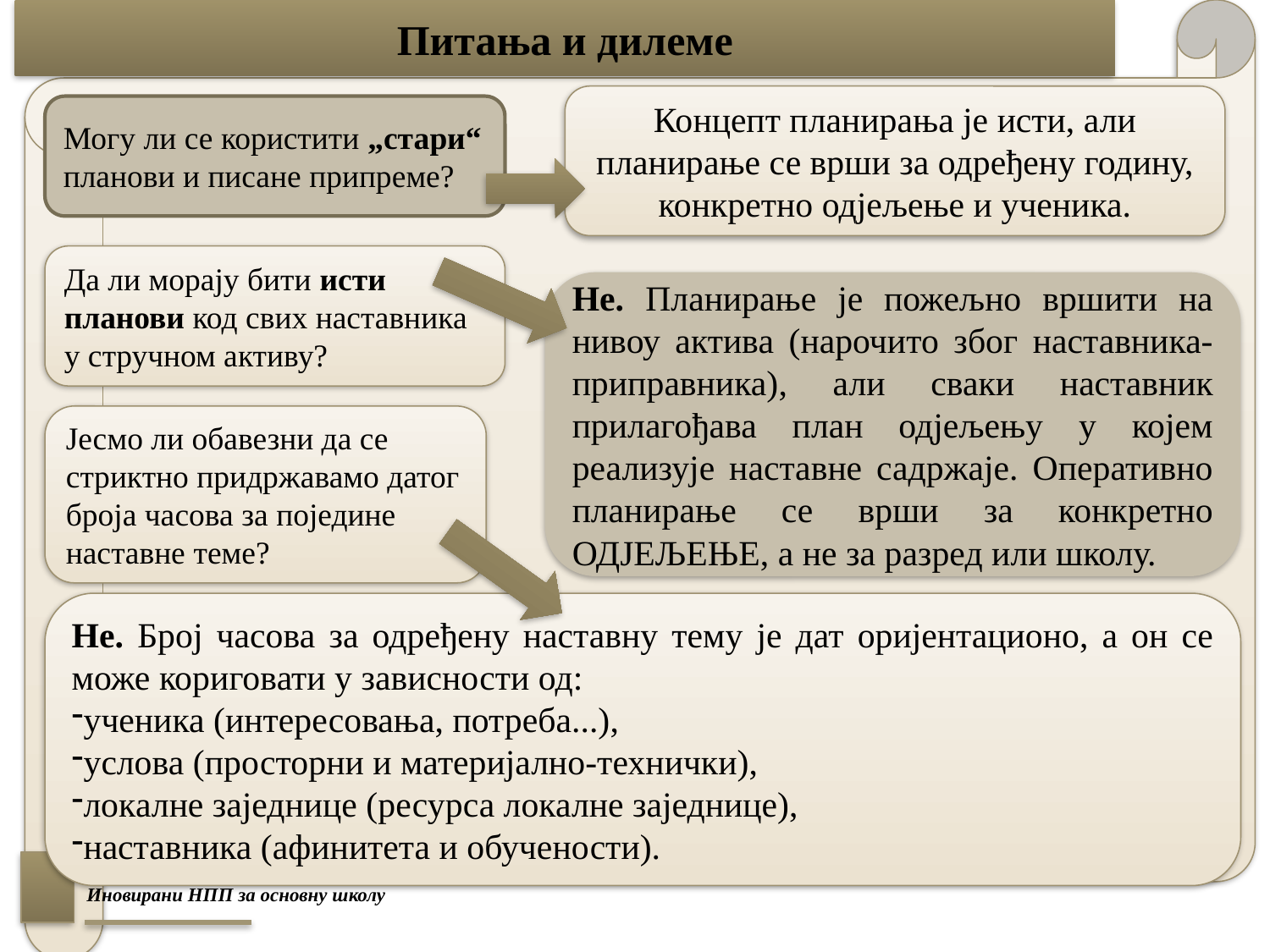

# Питања и дилеме

Концепт планирања је исти, али планирање се врши за одређену годину, конкретно одјељење и ученика.
Могу ли се користити „стари“ планови и писане припреме?

Да ли морају бити исти планови код свих наставника у стручном активу?

Не. Планирање је пожељно вршити на нивоу актива (нарочито због наставника-приправника), али сваки наставник прилагођава план одјељењу у којем реализује наставне садржаје. Оперативно планирање се врши за конкретно ОДЈЕЉЕЊЕ, а не за разред или школу.
Јесмо ли обавезни да се стриктно придржавамо датог броја часова за поједине наставне теме?

Не. Број часова за одређену наставну тему је дат оријентационо, а он се може кориговати у зависности од:
ученика (интересовања, потреба...),
услова (просторни и материјално-технички),
локалне заједнице (ресурса локалне заједнице),
наставника (афинитета и обучености).

Иновирани НПП за основну школу